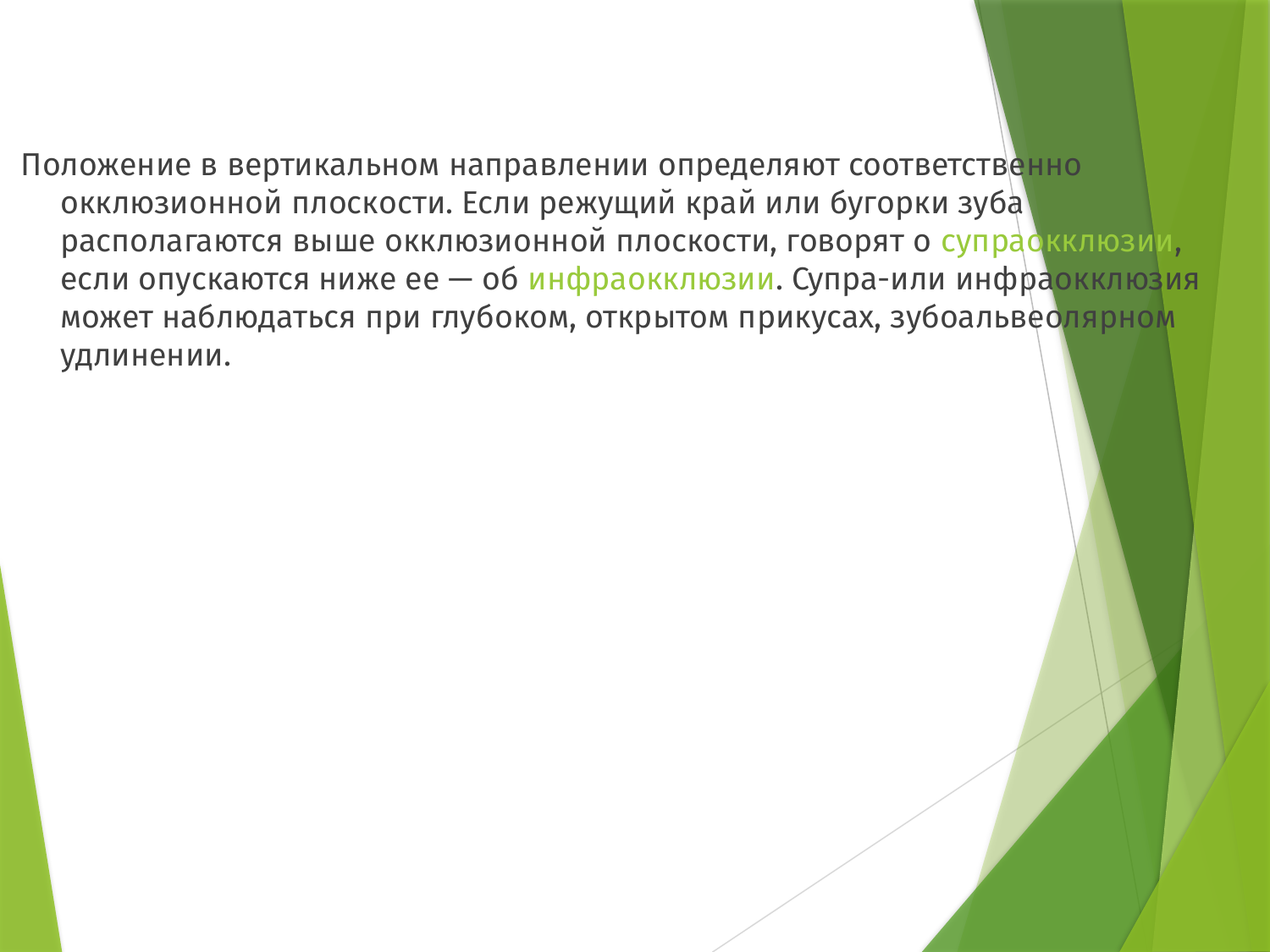

Положение в вертикальном направлении определяют соответственно окклюзионной плоскости. Если режущий край или бугорки зуба располагаются выше окклюзионной плоскости, говорят о супраокклюзии, если опускаются ниже ее — об инфраокклюзии. Супра-или инфраокклюзия может наблюдаться при глубоком, открытом прикусах, зубоальвеолярном удлинении.